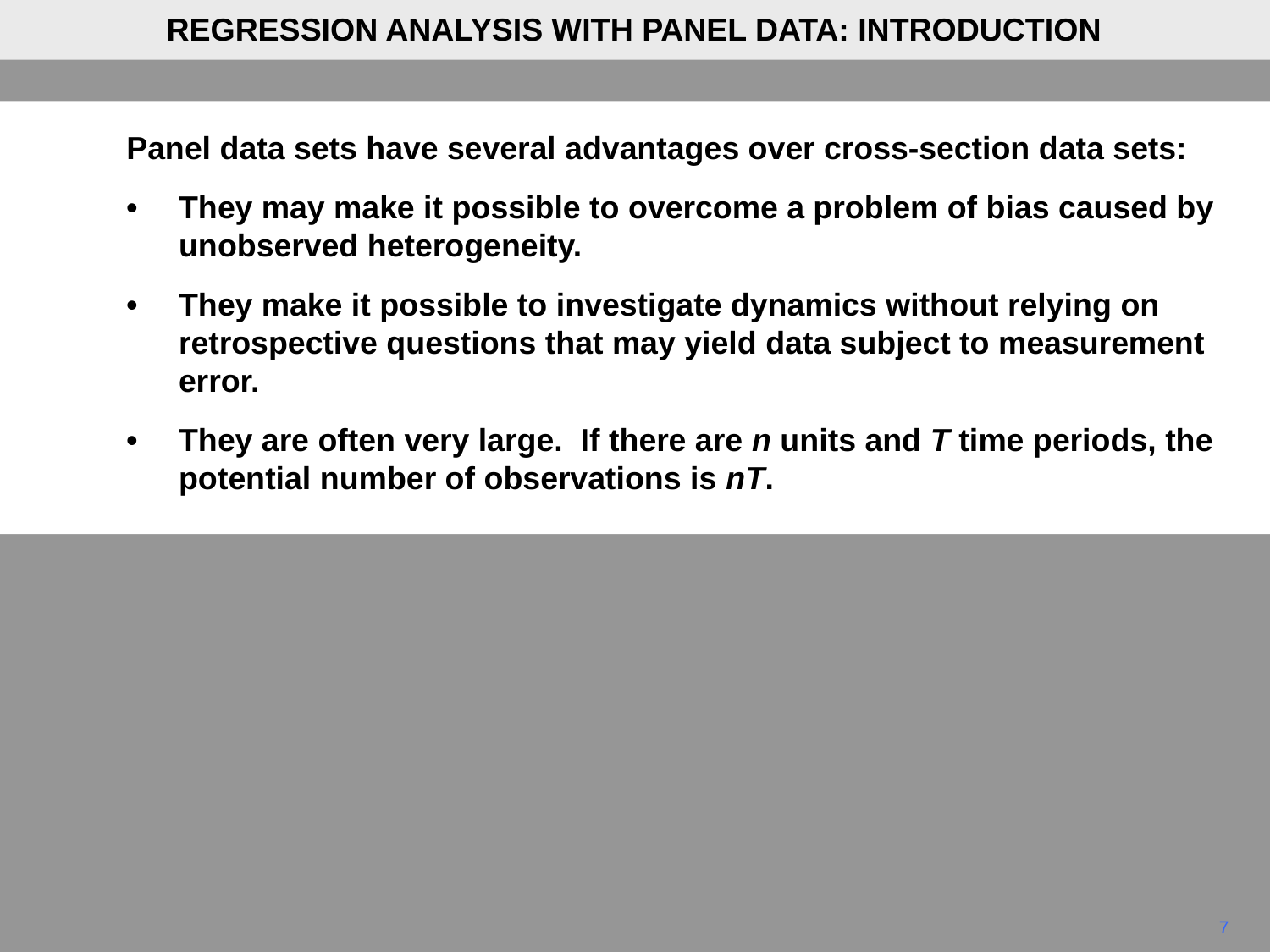

REGRESSION ANALYSIS WITH PANEL DATA: INTRODUCTION

Panel data sets have several advantages over cross-section data sets:
•	They may make it possible to overcome a problem of bias caused by unobserved heterogeneity.
• 	They make it possible to investigate dynamics without relying on retrospective questions that may yield data subject to measurement error.
• 	They are often very large.  If there are n units and T time periods, the potential number of observations is nT.

7